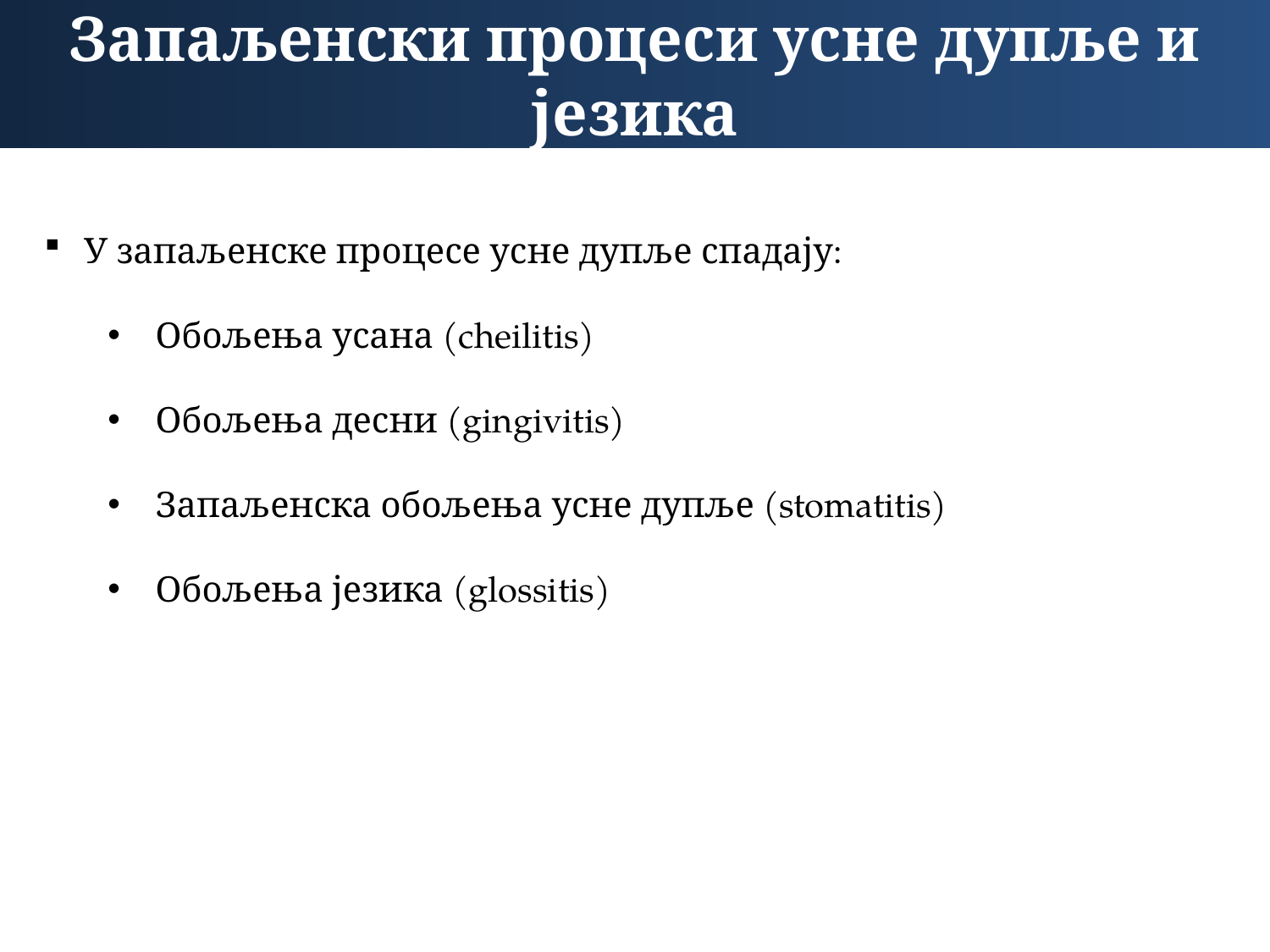

Запаљенски процеси усне дупље и језика

У запаљенске процесе усне дупље спадају:

Обољења усана (cheilitis)

Обољења десни (gingivitis)

Запаљенска обољења усне дупље (stomatitis)

Обољења језика (glossitis)